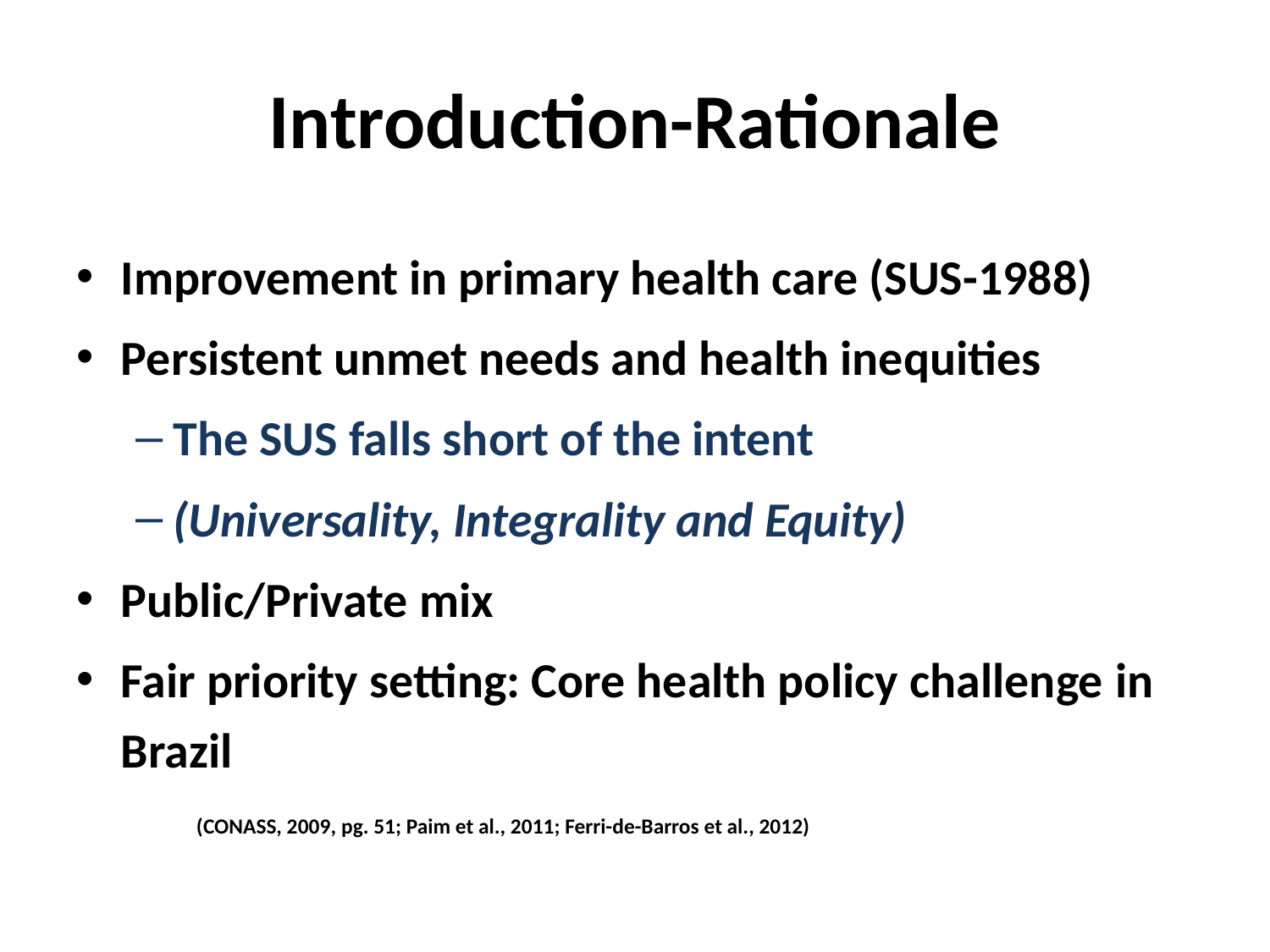

# Introduction-Rationale
Improvement in primary health care (SUS-1988)
Persistent unmet needs and health inequities
The SUS falls short of the intent
(Universality, Integrality and Equity)
Public/Private mix
Fair priority setting: Core health policy challenge in Brazil

			  (CONASS, 2009, pg. 51; Paim et al., 2011; Ferri-de-Barros et al., 2012)